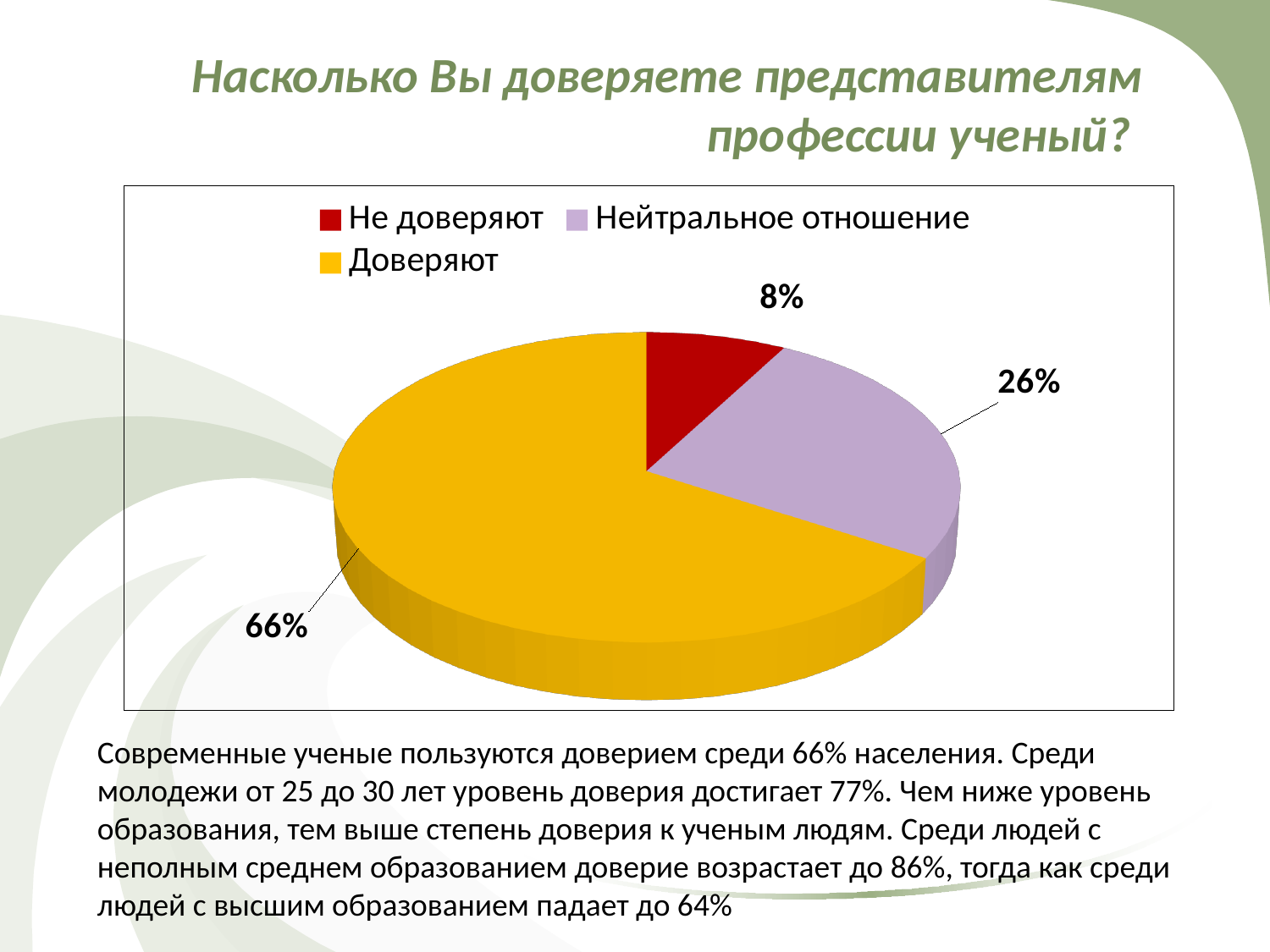

# Насколько Вы доверяете представителям профессии ученый?

[unsupported chart]

Современные ученые пользуются доверием среди 66% населения. Среди молодежи от 25 до 30 лет уровень доверия достигает 77%. Чем ниже уровень образования, тем выше степень доверия к ученым людям. Среди людей с неполным среднем образованием доверие возрастает до 86%, тогда как среди людей с высшим образованием падает до 64%